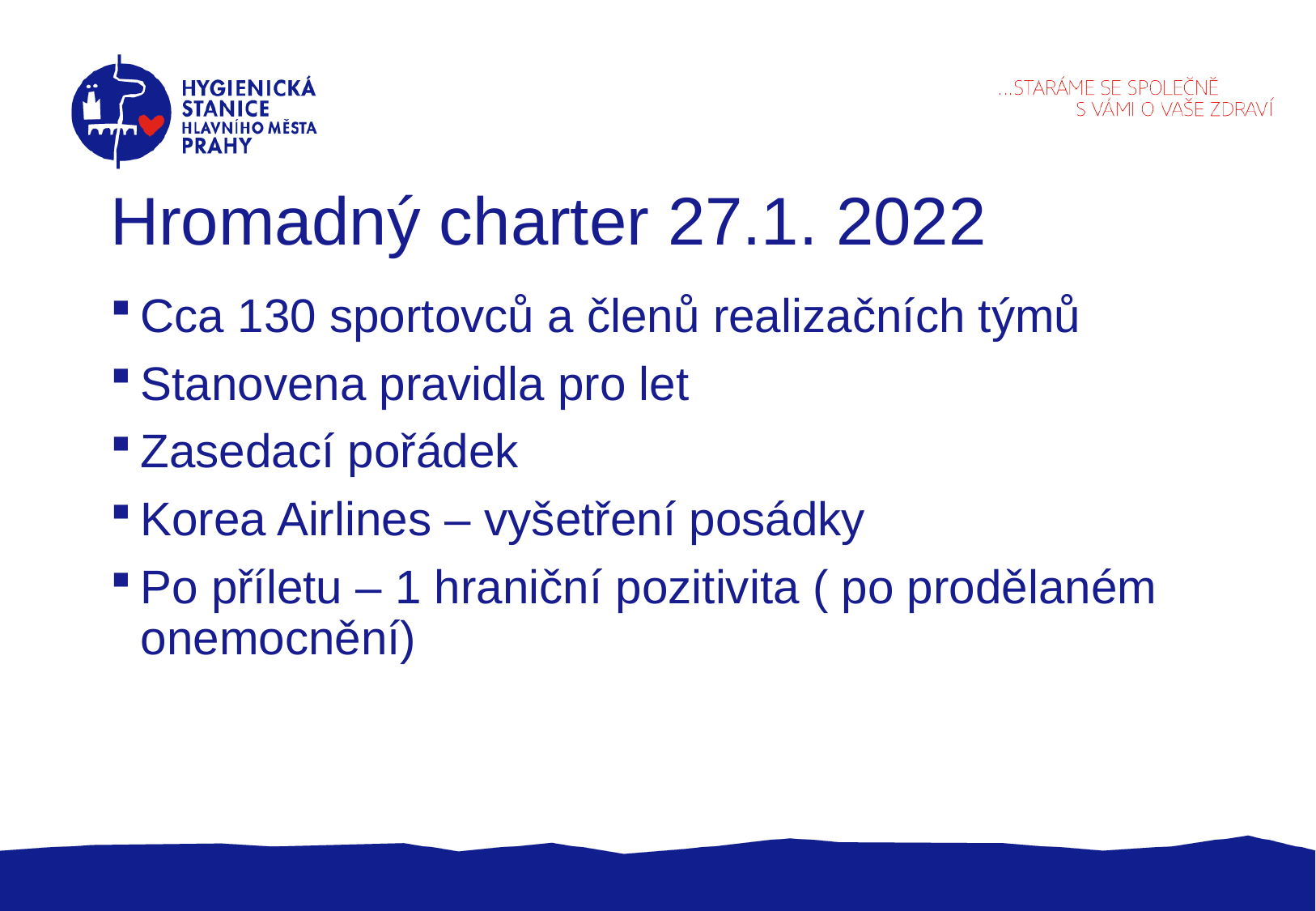

# Hromadný charter 27.1. 2022
Cca 130 sportovců a členů realizačních týmů
Stanovena pravidla pro let
Zasedací pořádek
Korea Airlines – vyšetření posádky
Po příletu – 1 hraniční pozitivita ( po prodělaném onemocnění)